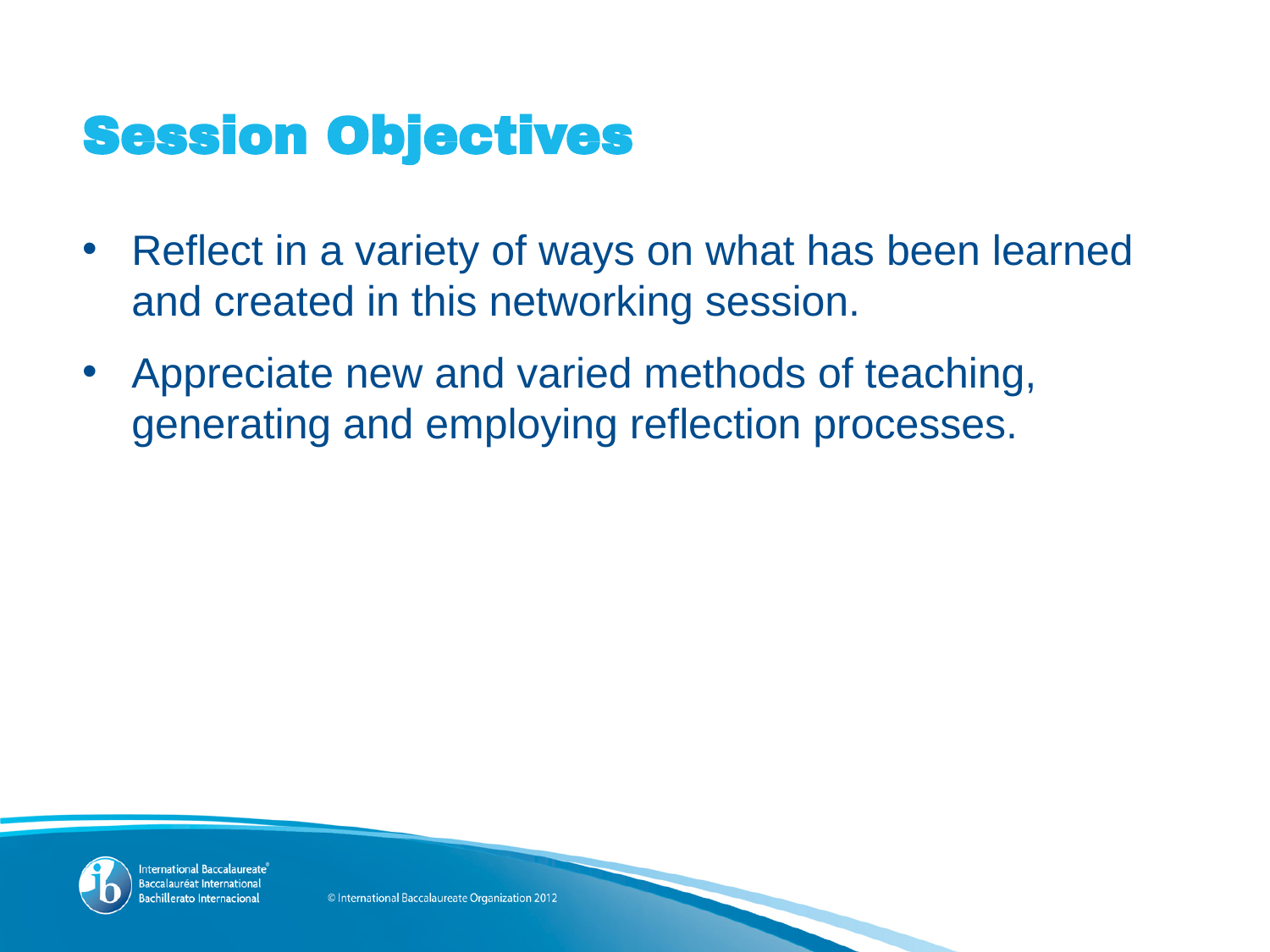

# Session Objectives
Reflect in a variety of ways on what has been learned and created in this networking session.
Appreciate new and varied methods of teaching, generating and employing reflection processes.